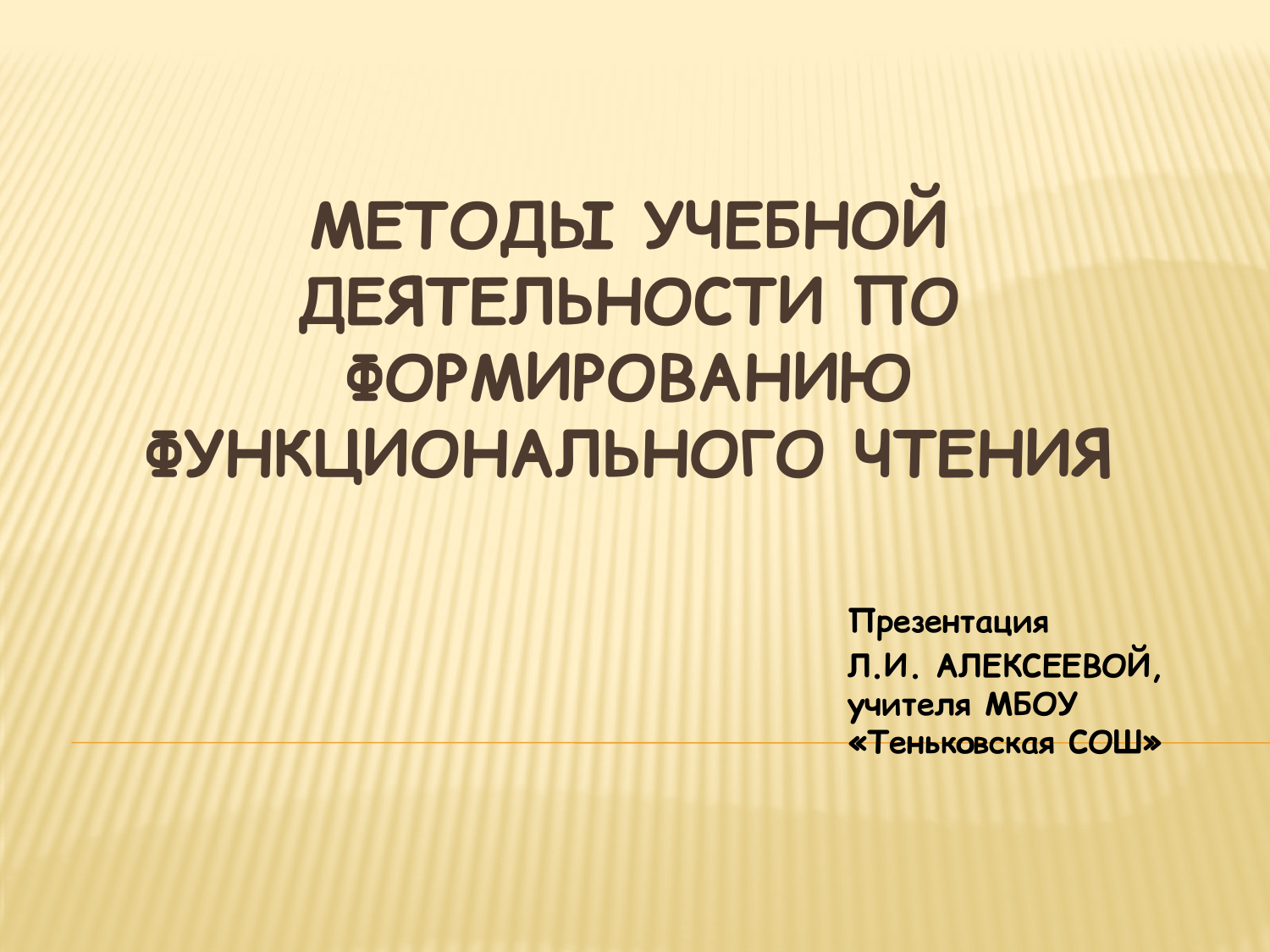

# Методы учебной деятельности по формированию функционального чтения
Презентация
Л.И. АЛЕКСЕЕВОЙ, учителя МБОУ «Теньковская СОШ»